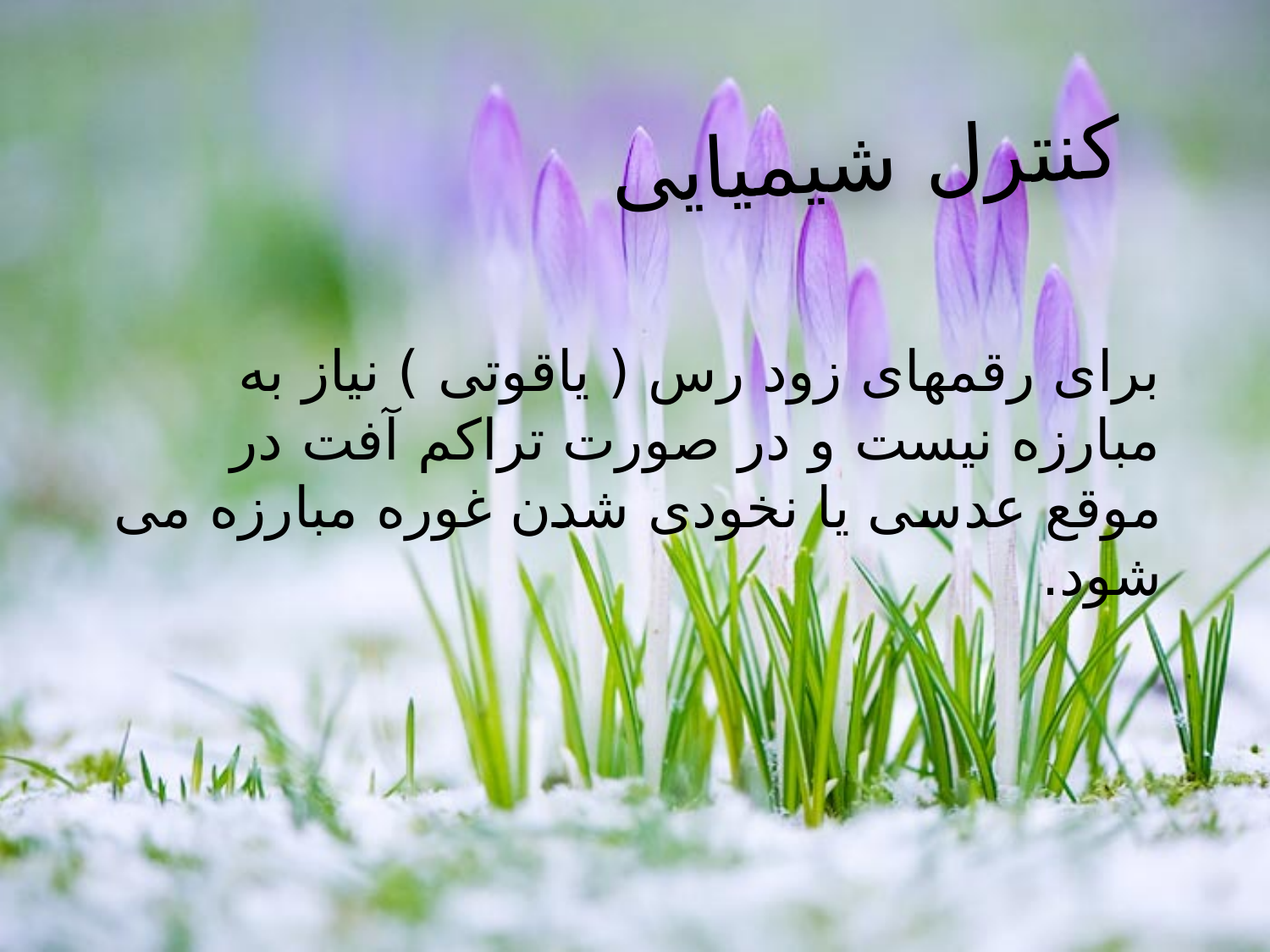

كنترل شیمیایی
# برای رقمهای زود رس ( یاقوتی ) نیاز به مبارزه نیست و در صورت تراکم آفت در موقع عدسی یا نخودی شدن غوره مبارزه می شود.